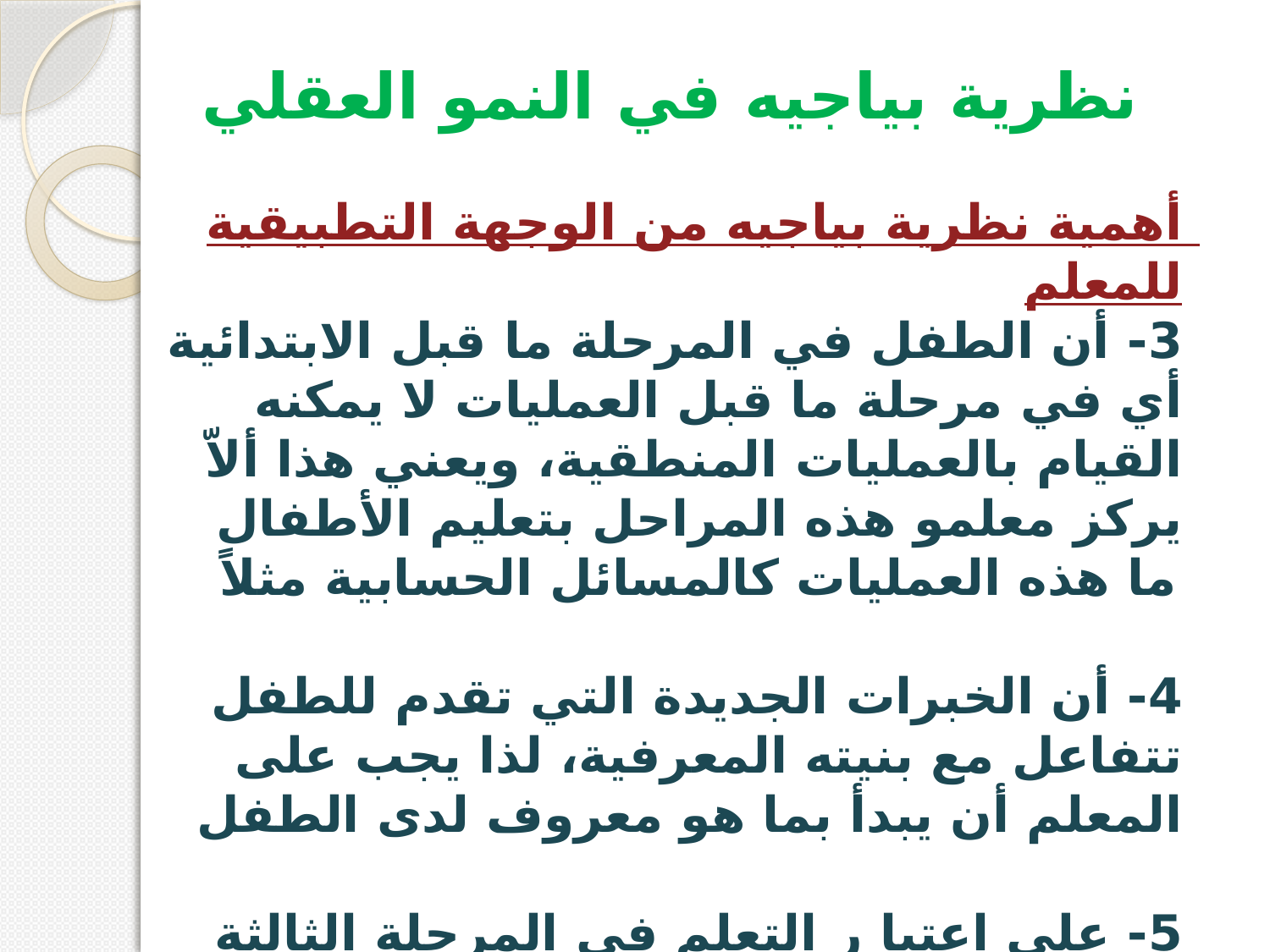

نظرية بياجيه في النمو العقلي

أهمية نظرية بياجيه من الوجهة التطبيقية للمعلم
3- أن الطفل في المرحلة ما قبل الابتدائية أي في مرحلة ما قبل العمليات لا يمكنه القيام بالعمليات المنطقية، ويعني هذا ألاّ يركز معلمو هذه المراحل بتعليم الأطفال ما هذه العمليات كالمسائل الحسابية مثلاً

4- أن الخبرات الجديدة التي تقدم للطفل تتفاعل مع بنيته المعرفية، لذا يجب على المعلم أن يبدأ بما هو معروف لدى الطفل

5- على اعتبا ر التعلم في المرحلة الثالثة والتي تشمل سنوات المرحلة الابتدائية هو تعلم حسي فإنه يجب على المعلمين أن يهتموا بتوفير الخبرات الحسية والتي تستوجب إعداد الوسائل التعليمية المناسبة لهم